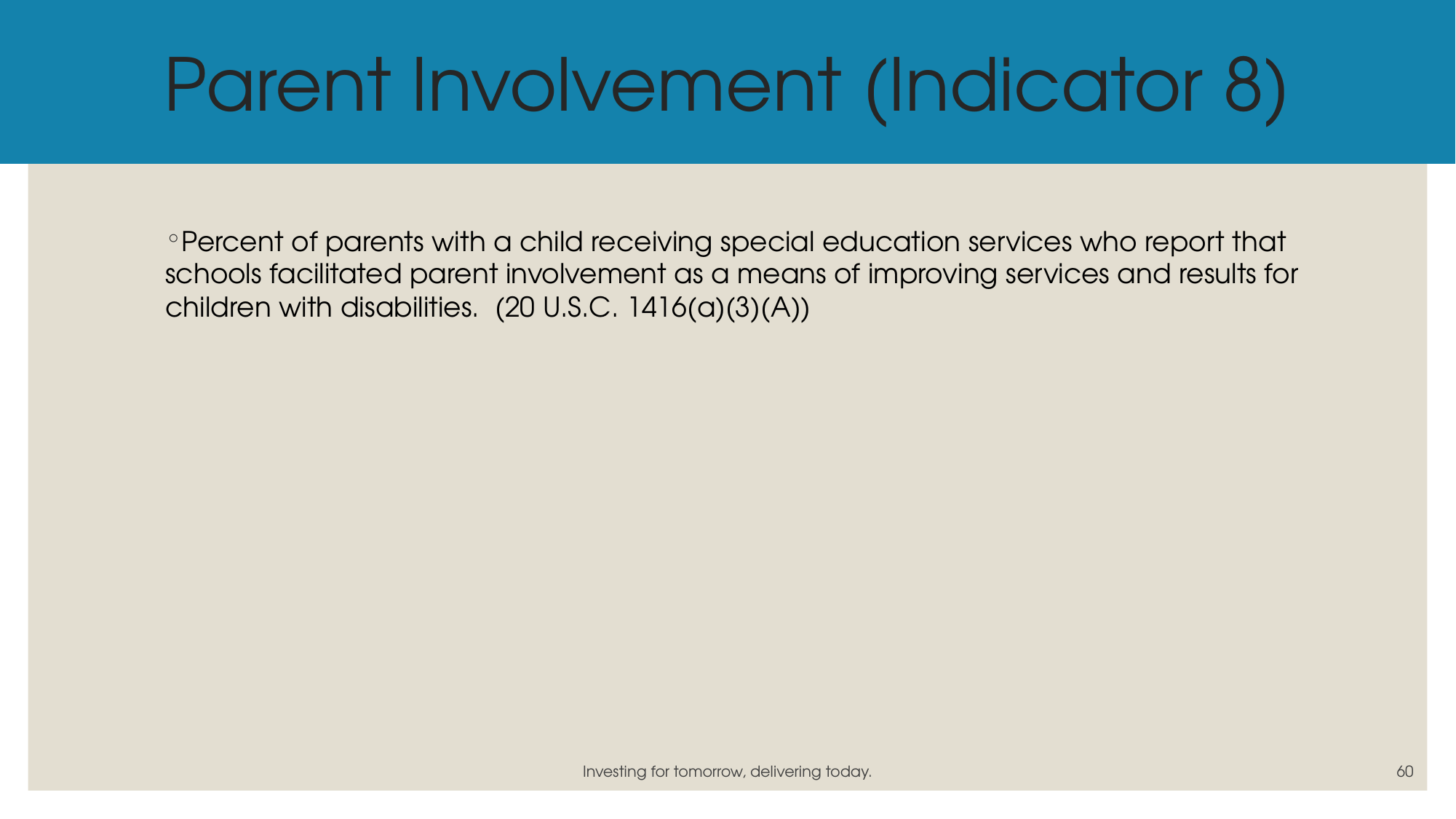

# Parent Involvement (Indicator 8)
Percent of parents with a child receiving special education services who report that schools facilitated parent involvement as a means of improving services and results for children with disabilities.  (20 U.S.C. 1416(a)(3)(A))

Investing for tomorrow, delivering today.
60